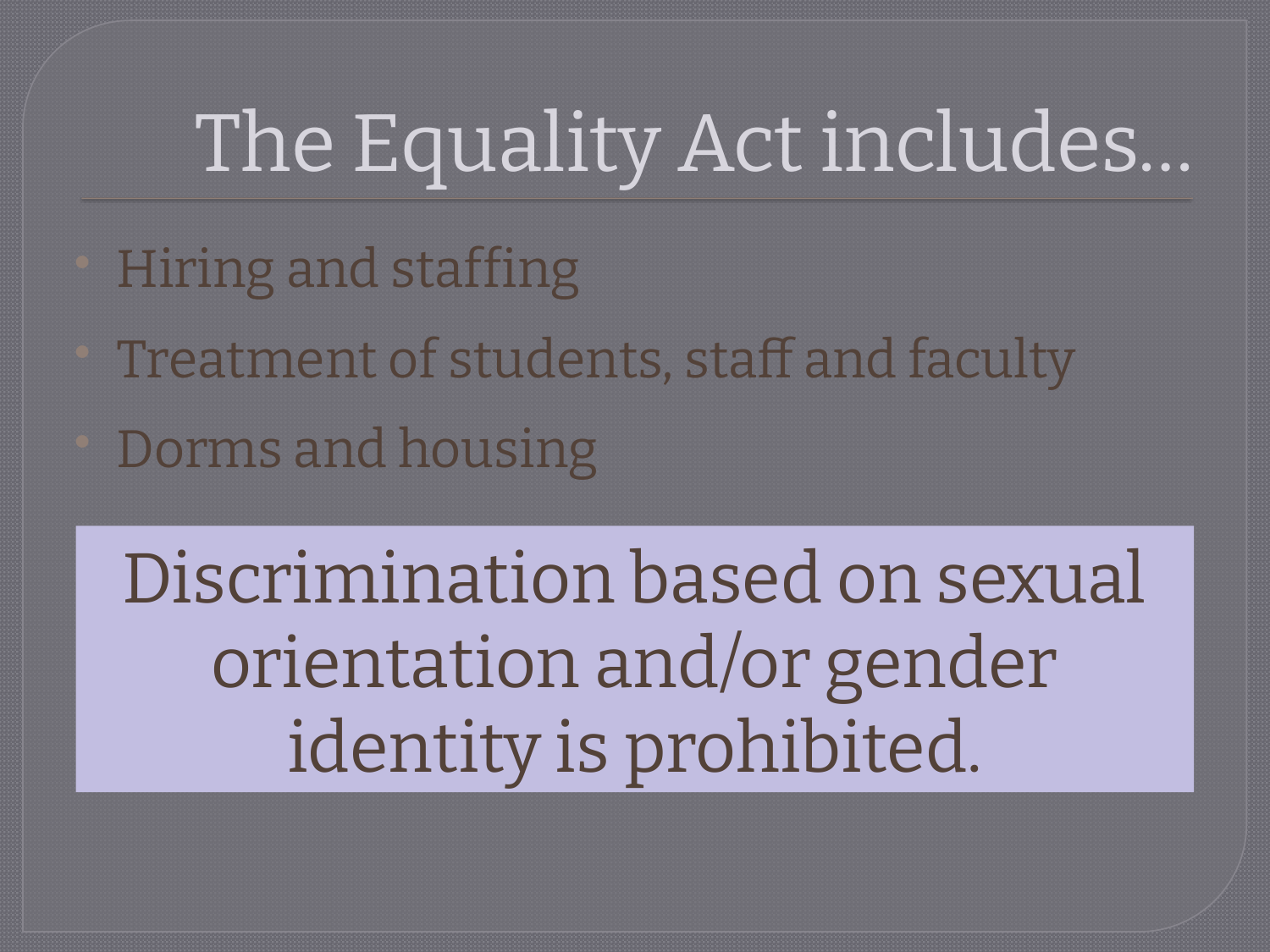

# The Equality Act includes…
Hiring and staffing
Treatment of students, staff and faculty
Dorms and housing

Discrimination based on sexual orientation and/or gender identity is prohibited.